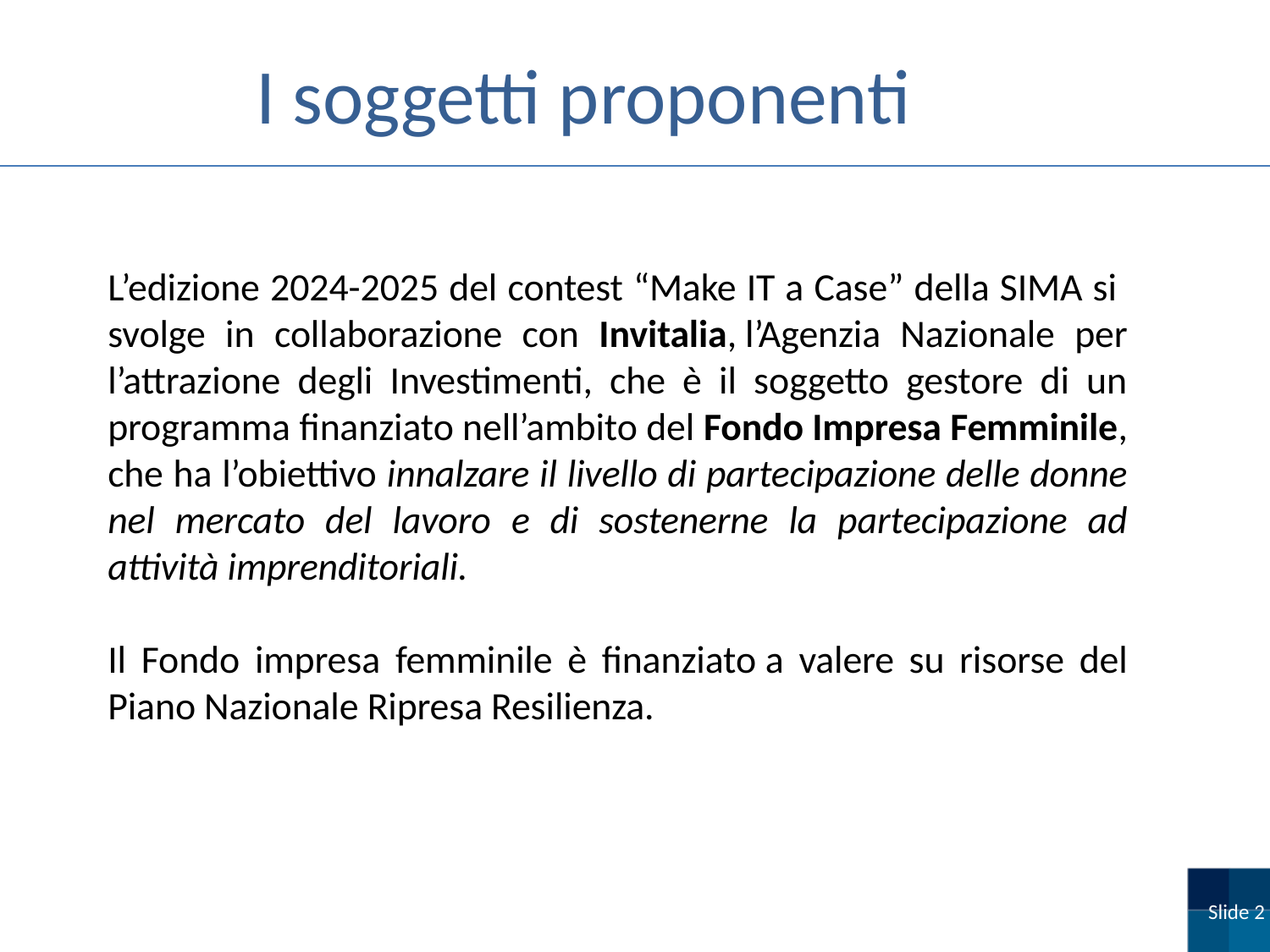

I soggetti proponenti

L’edizione 2024-2025 del contest “Make IT a Case” della SIMA si  svolge in collaborazione con Invitalia, l’Agenzia Nazionale per l’attrazione degli Investimenti, che è il soggetto gestore di un programma finanziato nell’ambito del Fondo Impresa Femminile, che ha l’obiettivo innalzare il livello di partecipazione delle donne nel mercato del lavoro e di sostenerne la partecipazione ad attività imprenditoriali.

Il Fondo impresa femminile è finanziato a valere su risorse del Piano Nazionale Ripresa Resilienza.

Slide 2